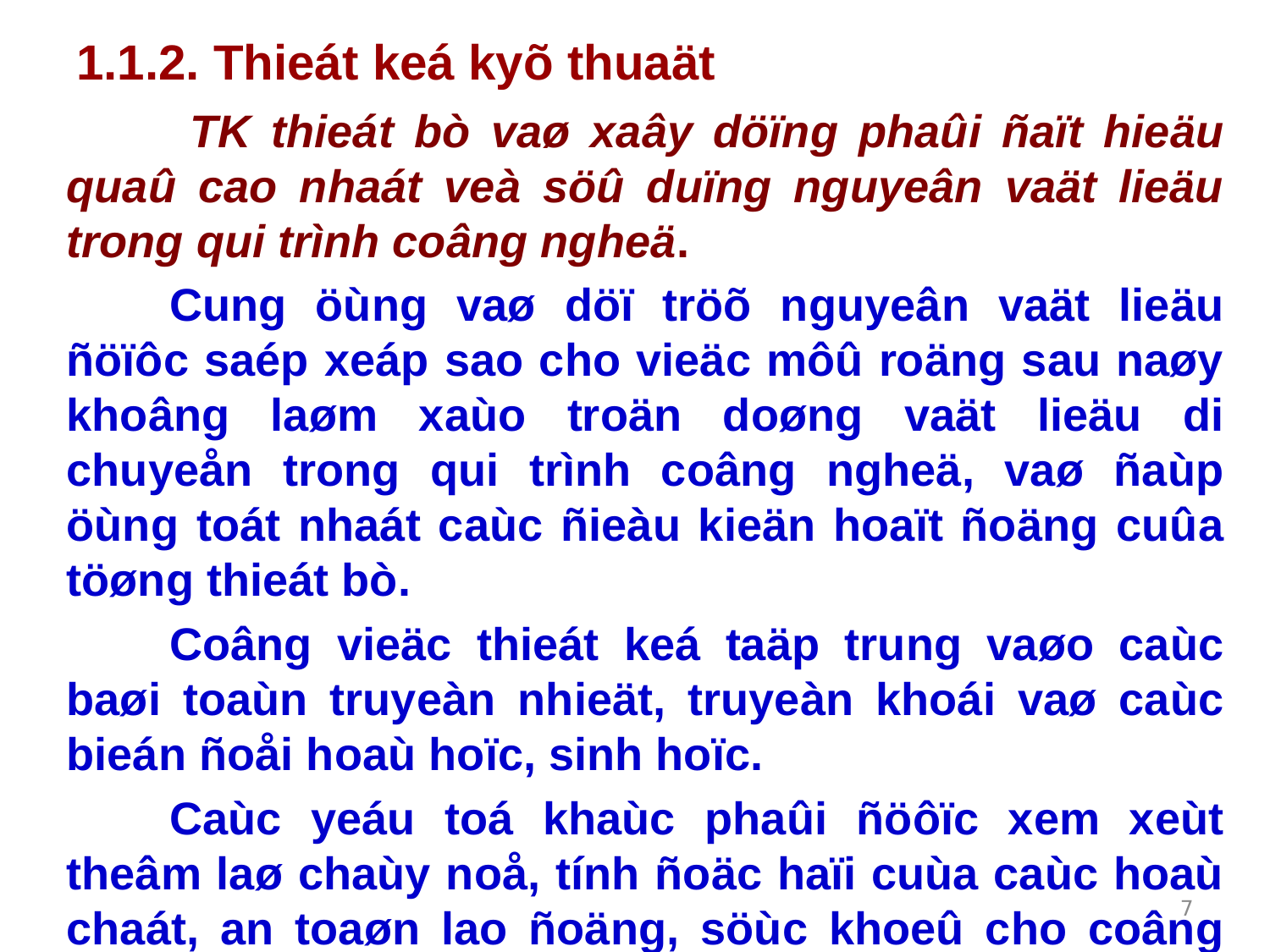

# 1.1.2. Thieát keá kyõ thuaät
 TK thieát bò vaø xaây döïng phaûi ñaït hieäu quaû cao nhaát veà söû duïng nguyeân vaät lieäu trong qui trình coâng ngheä.
Cung öùng vaø döï tröõ nguyeân vaät lieäu ñöïôc saép xeáp sao cho vieäc môû roäng sau naøy khoâng laøm xaùo troän doøng vaät lieäu di chuyeån trong qui trình coâng ngheä, vaø ñaùp öùng toát nhaát caùc ñieàu kieän hoaït ñoäng cuûa töøng thieát bò.
Coâng vieäc thieát keá taäp trung vaøo caùc baøi toaùn truyeàn nhieät, truyeàn khoái vaø caùc bieán ñoåi hoaù hoïc, sinh hoïc.
Caùc yeáu toá khaùc phaûi ñöôïc xem xeùt theâm laø chaùy noå, tính ñoäc haïi cuùa caùc hoaù chaát, an toaøn lao ñoäng, söùc khoeû cho coâng nhaân, heä thoáng phaân phoái moät caùch kinh teá caùc tieän nghi phuïc vuï saûn xuaát nhö hôi nöôùc, ñieän naêng, khí neùn… vaø môû roäng saûn xuaát sau naøy.

7